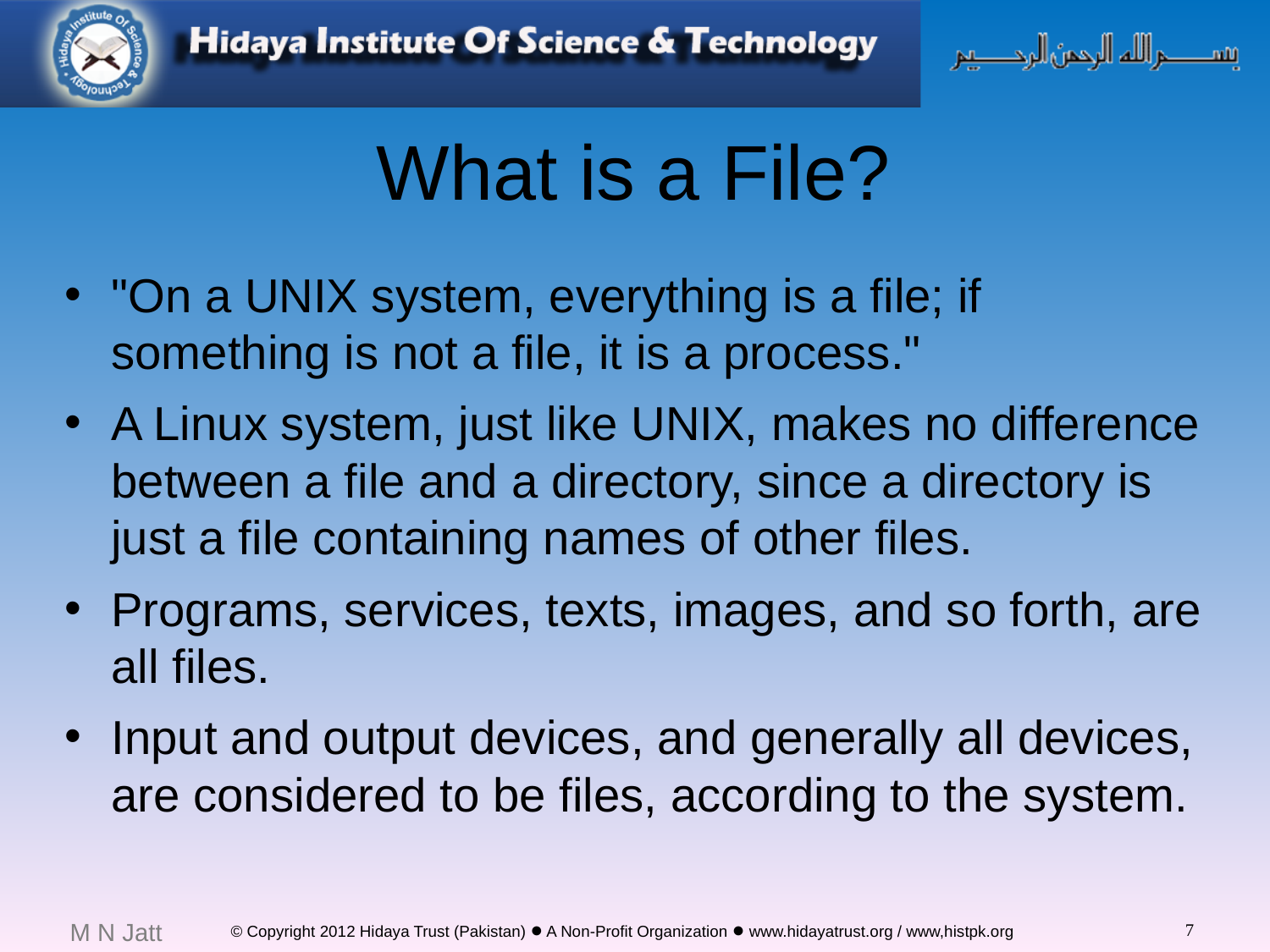

# What is a File?
"On a UNIX system, everything is a file; if something is not a file, it is a process."
A Linux system, just like UNIX, makes no difference between a file and a directory, since a directory is just a file containing names of other files.
Programs, services, texts, images, and so forth, are all files.
Input and output devices, and generally all devices, are considered to be files, according to the system.
7